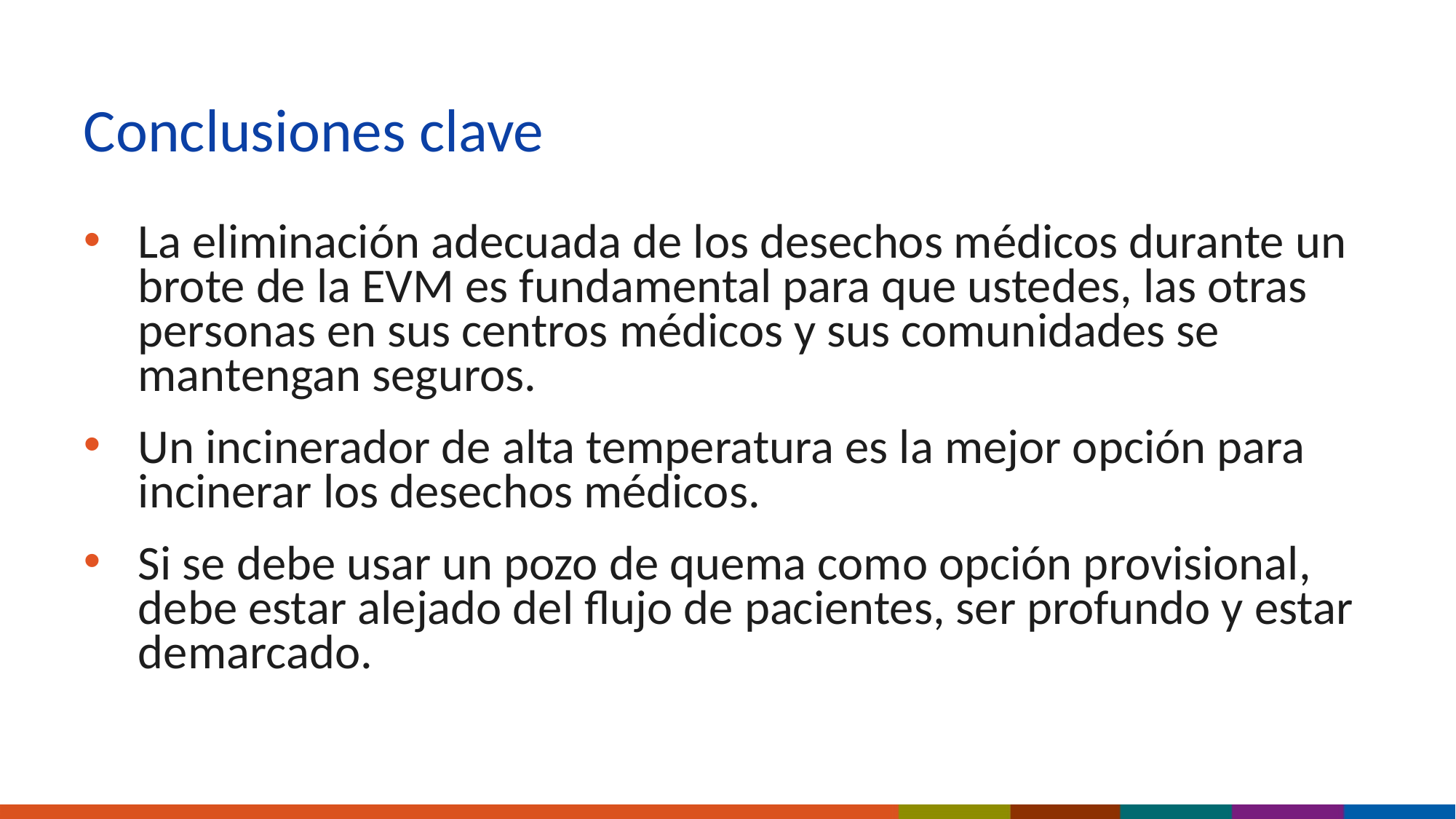

# Conclusiones clave
La eliminación adecuada de los desechos médicos durante un brote de la EVM es fundamental para que ustedes, las otras personas en sus centros médicos y sus comunidades se mantengan seguros.
Un incinerador de alta temperatura es la mejor opción para incinerar los desechos médicos.
Si se debe usar un pozo de quema como opción provisional, debe estar alejado del flujo de pacientes, ser profundo y estar demarcado.